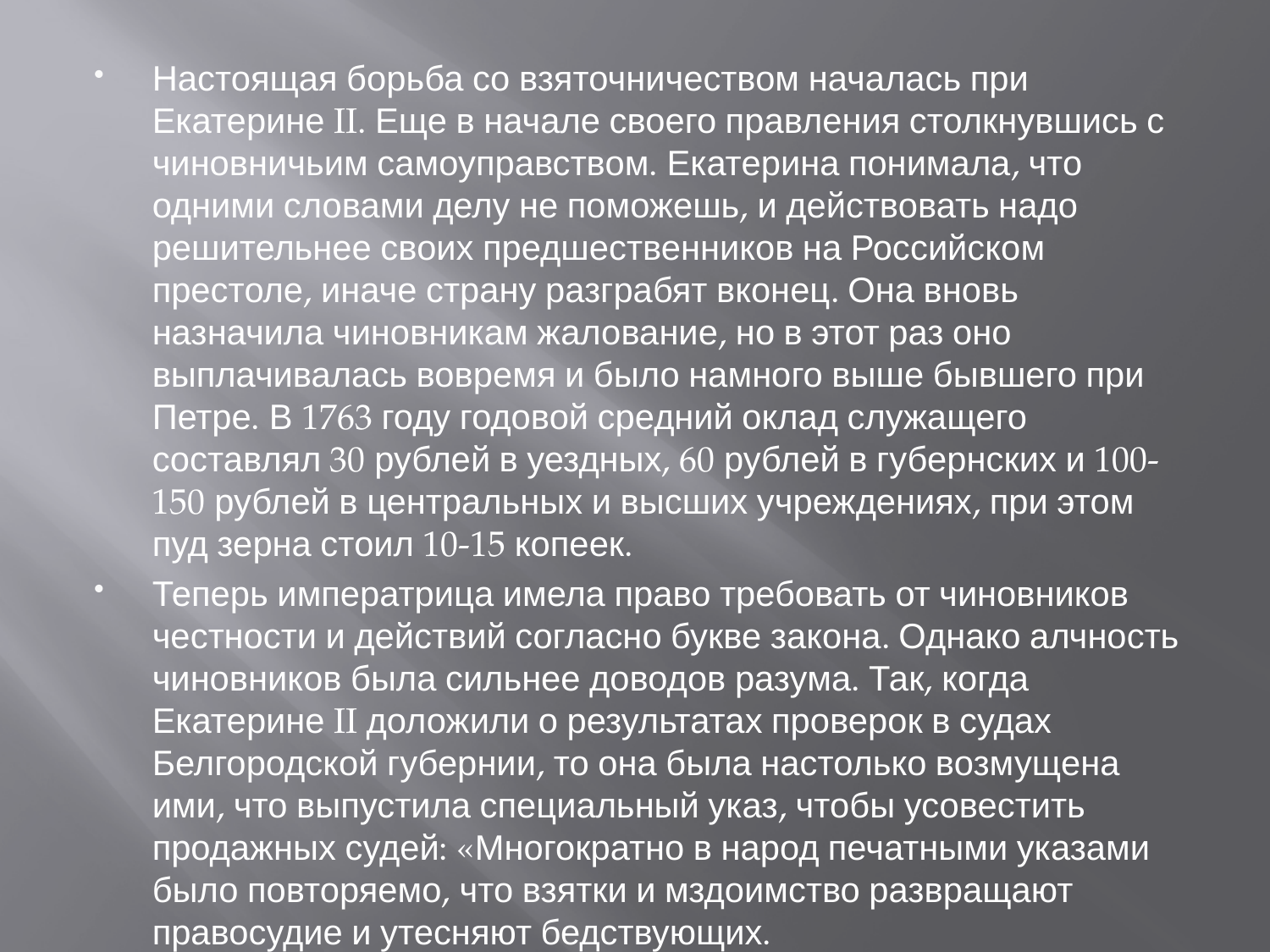

#
Настоящая борьба со взяточничеством началась при Екатерине II. Еще в начале своего правления столкнувшись с чиновничьим самоуправством. Екатерина понимала, что одними словами делу не поможешь, и действовать надо решительнее своих предшественников на Российском престоле, иначе страну разграбят вконец. Она вновь назначила чиновникам жалование, но в этот раз оно выплачивалась вовремя и было намного выше бывшего при Петре. В 1763 году годовой средний оклад служащего составлял 30 рублей в уездных, 60 рублей в губернских и 100-150 рублей в центральных и высших учреждениях, при этом пуд зерна стоил 10-15 копеек.
Теперь императрица имела право требовать от чиновников честности и действий согласно букве закона. Однако алчность чиновников была сильнее доводов разума. Так, когда Екатерине II доложили о результатах проверок в судах Белгородской губернии, то она была настолько возмущена ими, что выпустила специальный указ, чтобы усовестить продажных судей: «Многократно в народ печатными указами было повторяемо, что взятки и мздоимство развращают правосудие и утесняют бедствующих.